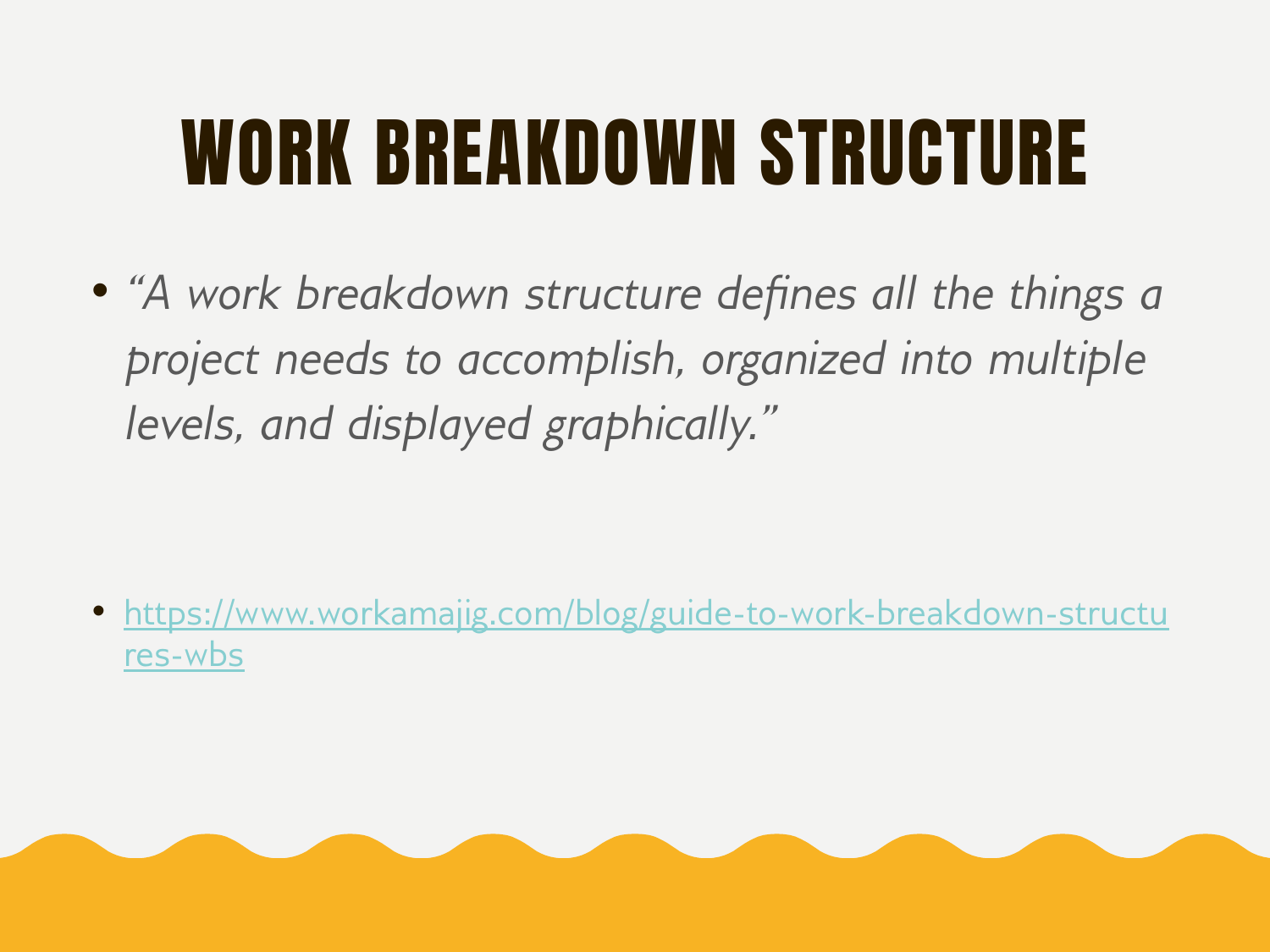

# Work Breakdown Structure
“A work breakdown structure defines all the things a project needs to accomplish, organized into multiple levels, and displayed graphically.”

https://www.workamajig.com/blog/guide-to-work-breakdown-structures-wbs